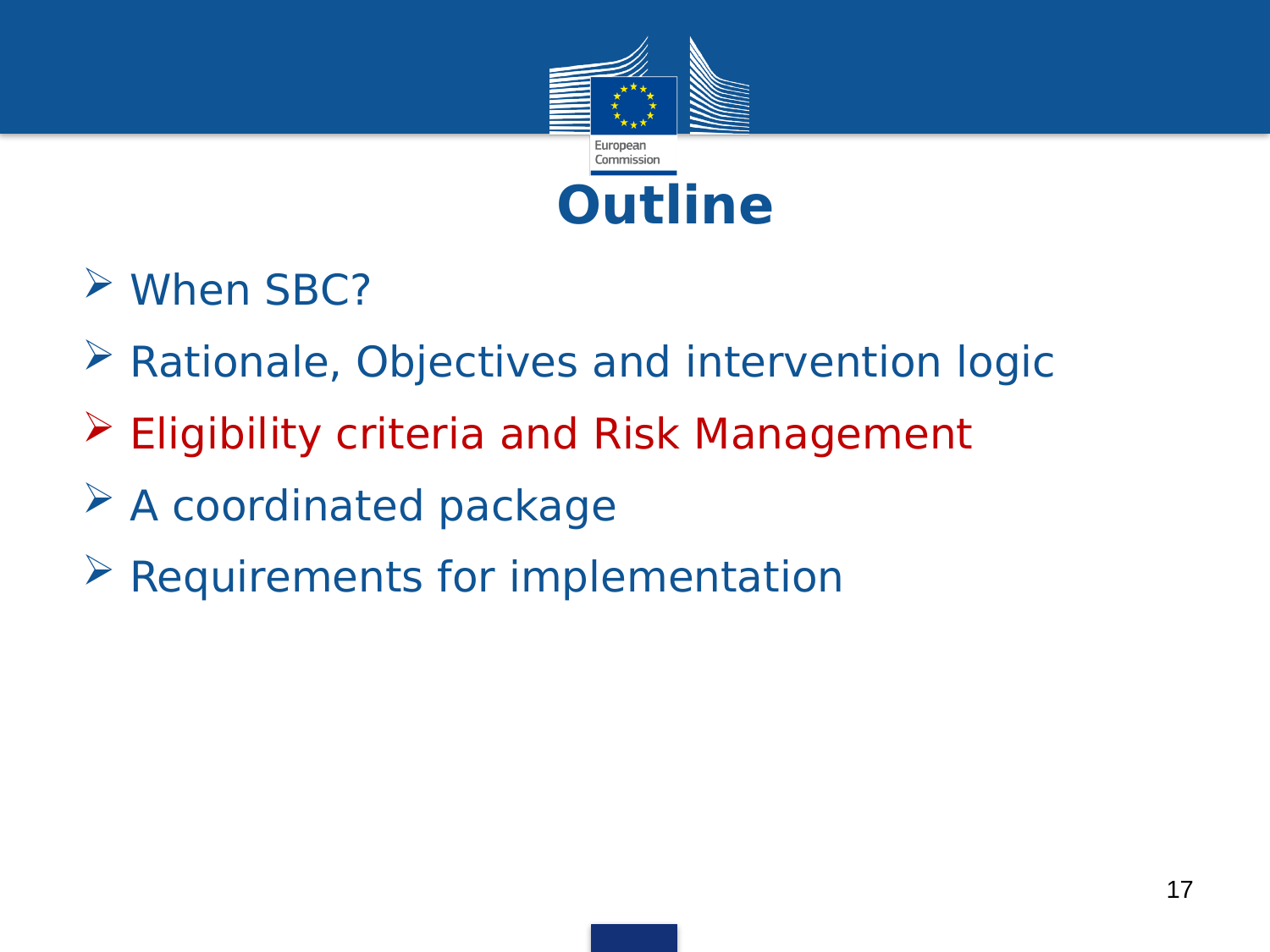

# Outline
When SBC?
Rationale, Objectives and intervention logic
Eligibility criteria and Risk Management
A coordinated package
Requirements for implementation

17